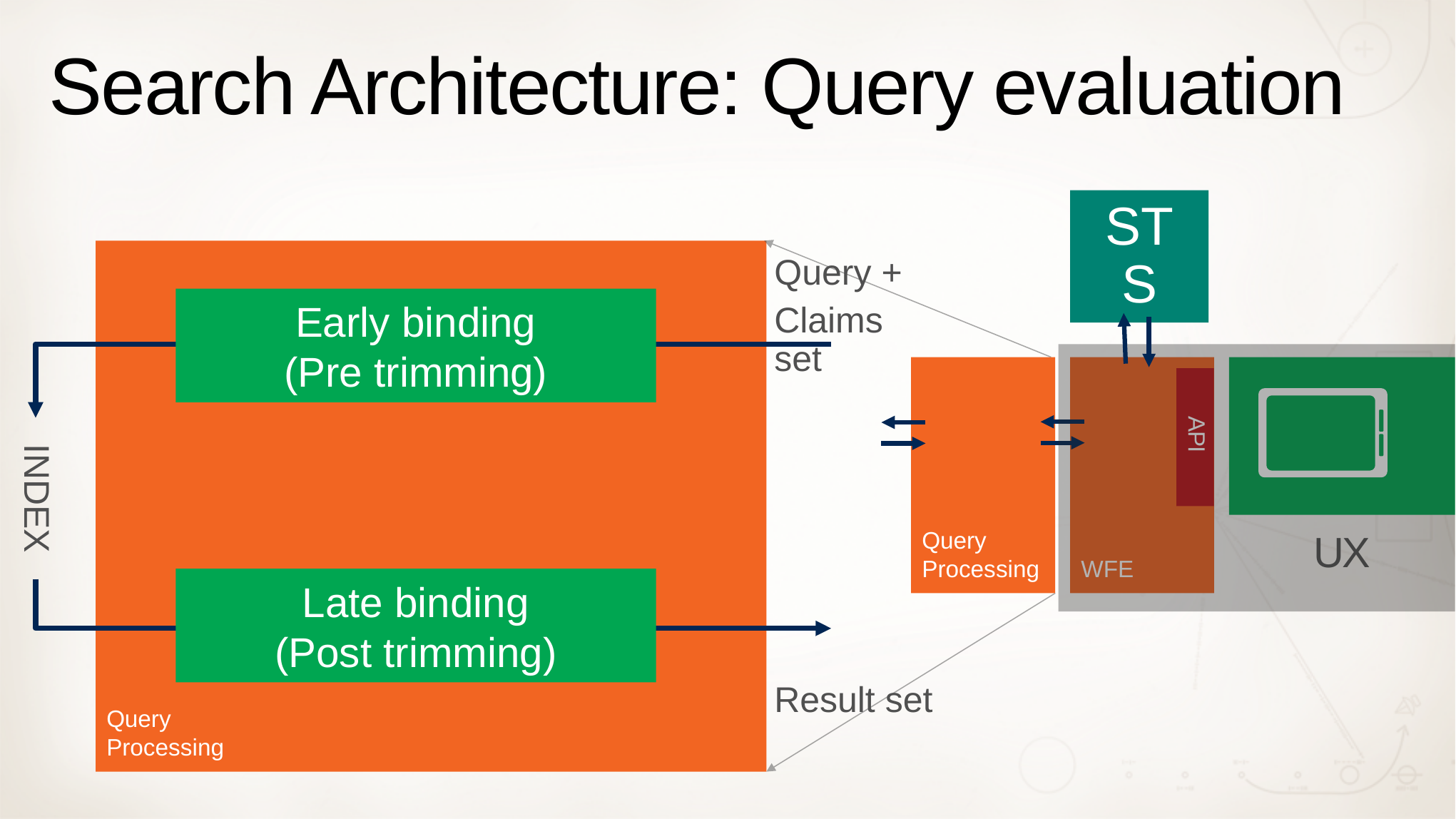

# Search Architecture: Query evaluation
STS
Query +
Claims set
Query
Processing
Result set
Early binding
(Pre trimming)

UX
Query
Processing
WFE
API

INDEX
Late binding
(Post trimming)